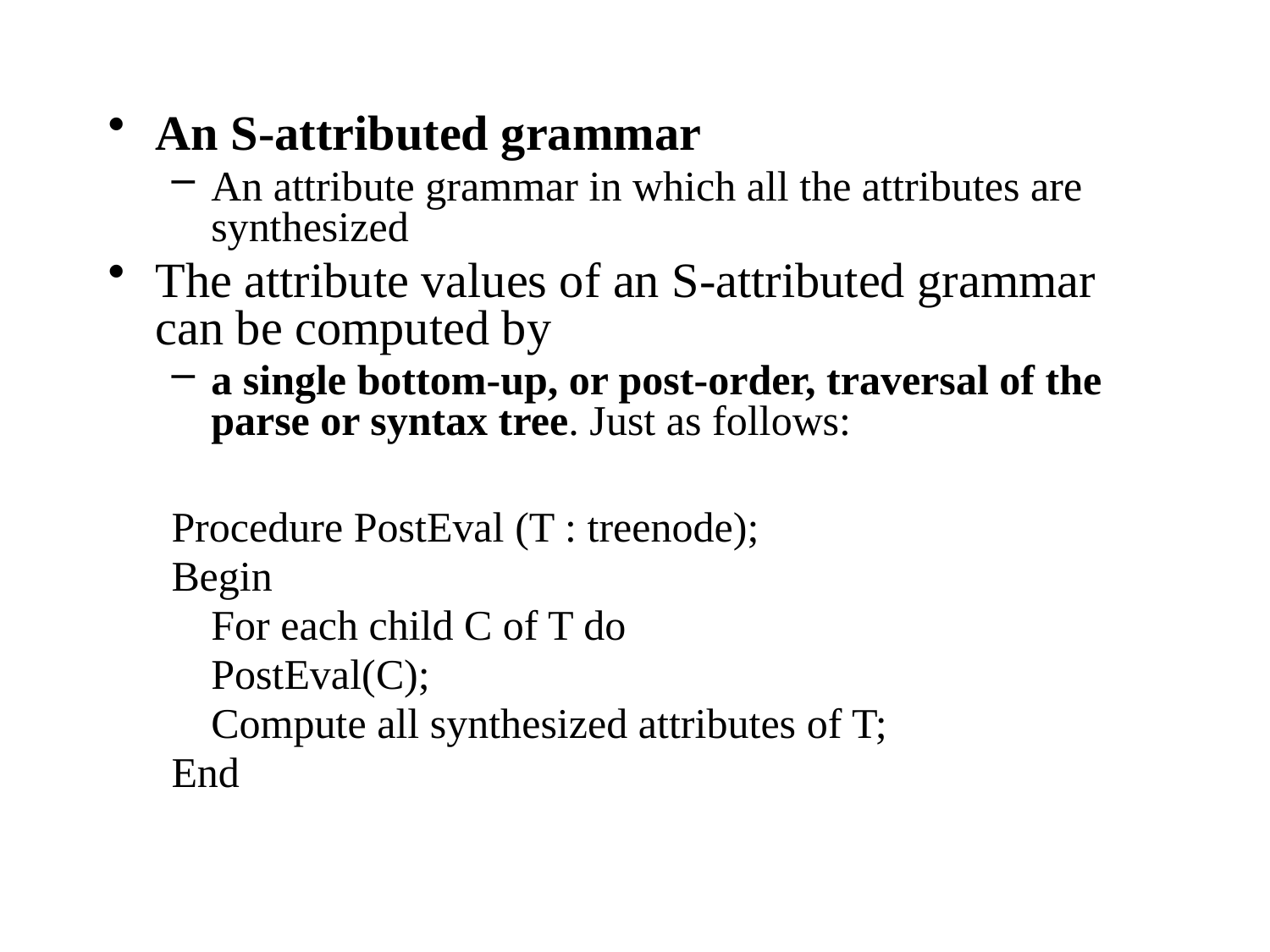

An S-attributed grammar
An attribute grammar in which all the attributes are synthesized
The attribute values of an S-attributed grammar can be computed by
a single bottom-up, or post-order, traversal of the parse or syntax tree. Just as follows:

Procedure PostEval (T : treenode);
Begin
	For each child C of T do
	PostEval(C);
	Compute all synthesized attributes of T;
End